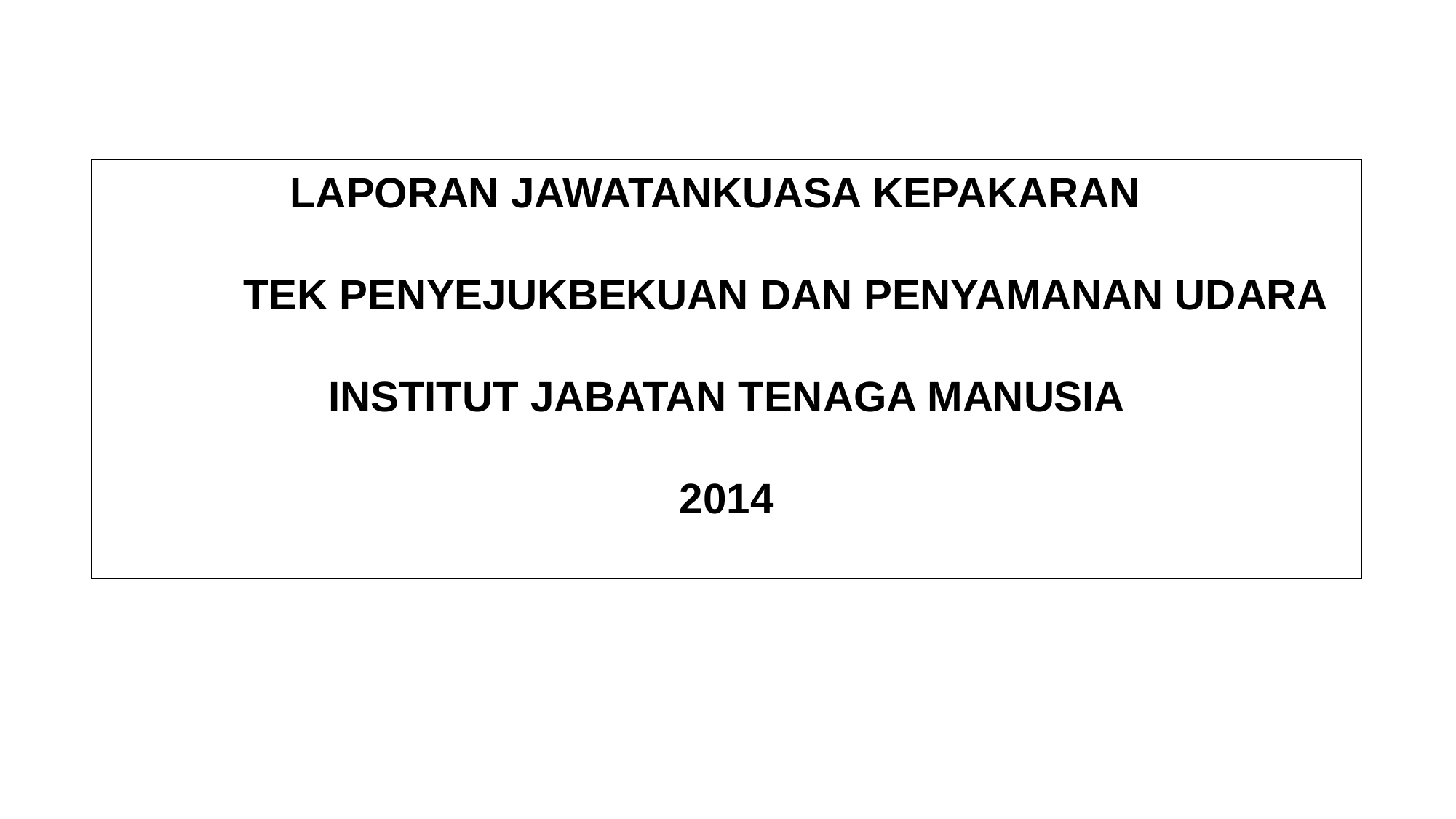

LAPORAN JAWATANKUASA KEPAKARAN

          TEK PENYEJUKBEKUAN DAN PENYAMANAN UDARA

INSTITUT JABATAN TENAGA MANUSIA

2014